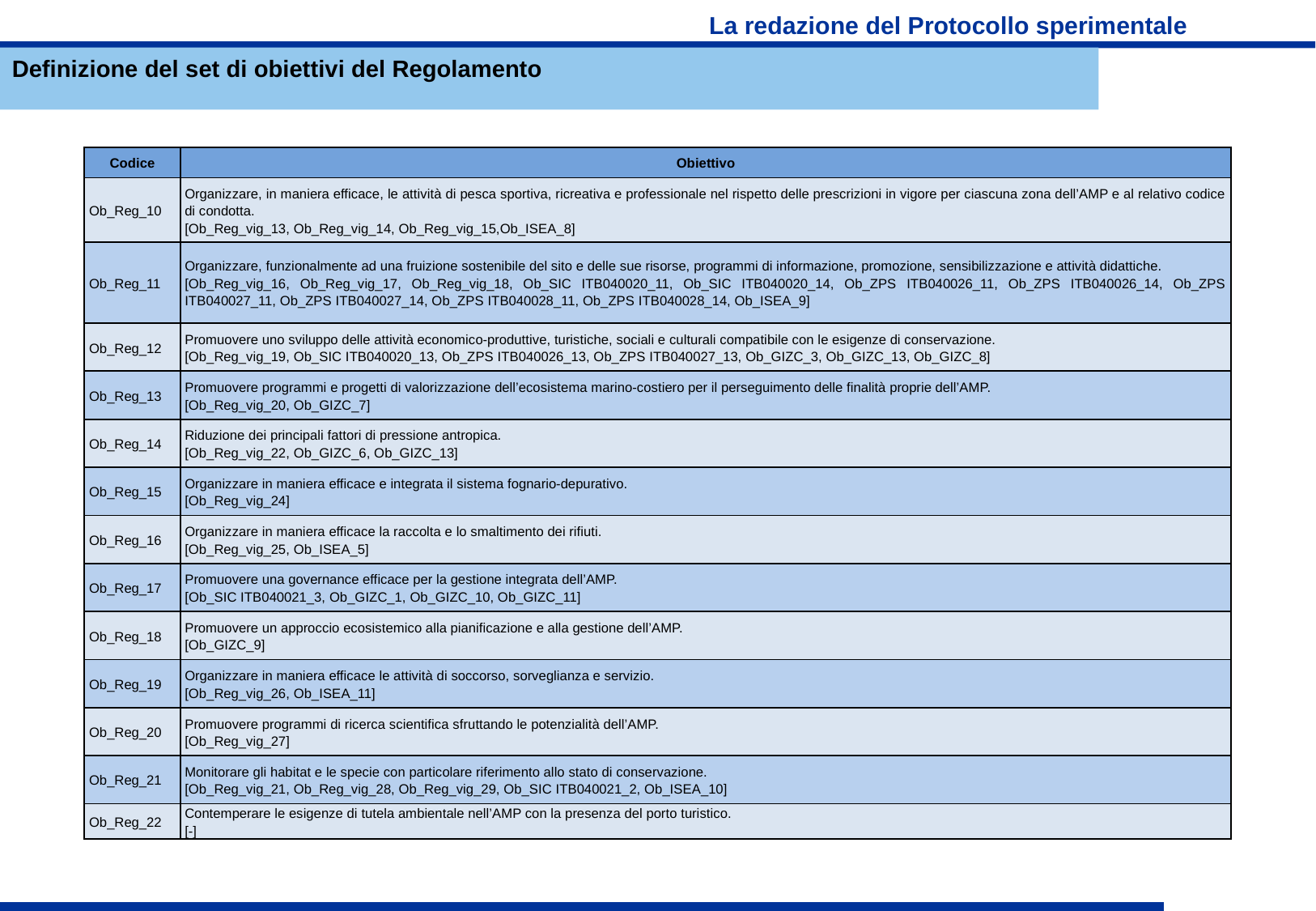

# La redazione del Protocollo sperimentale
Definizione del set di obiettivi del Regolamento
| Codice | Obiettivo |
| --- | --- |
| Ob\_Reg\_10 | Organizzare, in maniera efficace, le attività di pesca sportiva, ricreativa e professionale nel rispetto delle prescrizioni in vigore per ciascuna zona dell’AMP e al relativo codice di condotta. [Ob\_Reg\_vig\_13, Ob\_Reg\_vig\_14, Ob\_Reg\_vig\_15,Ob\_ISEA\_8] |
| Ob\_Reg\_11 | Organizzare, funzionalmente ad una fruizione sostenibile del sito e delle sue risorse, programmi di informazione, promozione, sensibilizzazione e attività didattiche. [Ob\_Reg\_vig\_16, Ob\_Reg\_vig\_17, Ob\_Reg\_vig\_18, Ob\_SIC ITB040020\_11, Ob\_SIC ITB040020\_14, Ob\_ZPS ITB040026\_11, Ob\_ZPS ITB040026\_14, Ob\_ZPS ITB040027\_11, Ob\_ZPS ITB040027\_14, Ob\_ZPS ITB040028\_11, Ob\_ZPS ITB040028\_14, Ob\_ISEA\_9] |
| Ob\_Reg\_12 | Promuovere uno sviluppo delle attività economico-produttive, turistiche, sociali e culturali compatibile con le esigenze di conservazione. [Ob\_Reg\_vig\_19, Ob\_SIC ITB040020\_13, Ob\_ZPS ITB040026\_13, Ob\_ZPS ITB040027\_13, Ob\_GIZC\_3, Ob\_GIZC\_13, Ob\_GIZC\_8] |
| Ob\_Reg\_13 | Promuovere programmi e progetti di valorizzazione dell’ecosistema marino-costiero per il perseguimento delle finalità proprie dell’AMP. [Ob\_Reg\_vig\_20, Ob\_GIZC\_7] |
| Ob\_Reg\_14 | Riduzione dei principali fattori di pressione antropica. [Ob\_Reg\_vig\_22, Ob\_GIZC\_6, Ob\_GIZC\_13] |
| Ob\_Reg\_15 | Organizzare in maniera efficace e integrata il sistema fognario-depurativo. [Ob\_Reg\_vig\_24] |
| Ob\_Reg\_16 | Organizzare in maniera efficace la raccolta e lo smaltimento dei rifiuti.  [Ob\_Reg\_vig\_25, Ob\_ISEA\_5] |
| Ob\_Reg\_17 | Promuovere una governance efficace per la gestione integrata dell’AMP. [Ob\_SIC ITB040021\_3, Ob\_GIZC\_1, Ob\_GIZC\_10, Ob\_GIZC\_11] |
| Ob\_Reg\_18 | Promuovere un approccio ecosistemico alla pianificazione e alla gestione dell’AMP. [Ob\_GIZC\_9] |
| Ob\_Reg\_19 | Organizzare in maniera efficace le attività di soccorso, sorveglianza e servizio.  [Ob\_Reg\_vig\_26, Ob\_ISEA\_11] |
| Ob\_Reg\_20 | Promuovere programmi di ricerca scientifica sfruttando le potenzialità dell’AMP. [Ob\_Reg\_vig\_27] |
| Ob\_Reg\_21 | Monitorare gli habitat e le specie con particolare riferimento allo stato di conservazione. [Ob\_Reg\_vig\_21, Ob\_Reg\_vig\_28, Ob\_Reg\_vig\_29, Ob\_SIC ITB040021\_2, Ob\_ISEA\_10] |
| Ob\_Reg\_22 | Contemperare le esigenze di tutela ambientale nell’AMP con la presenza del porto turistico. [-] |